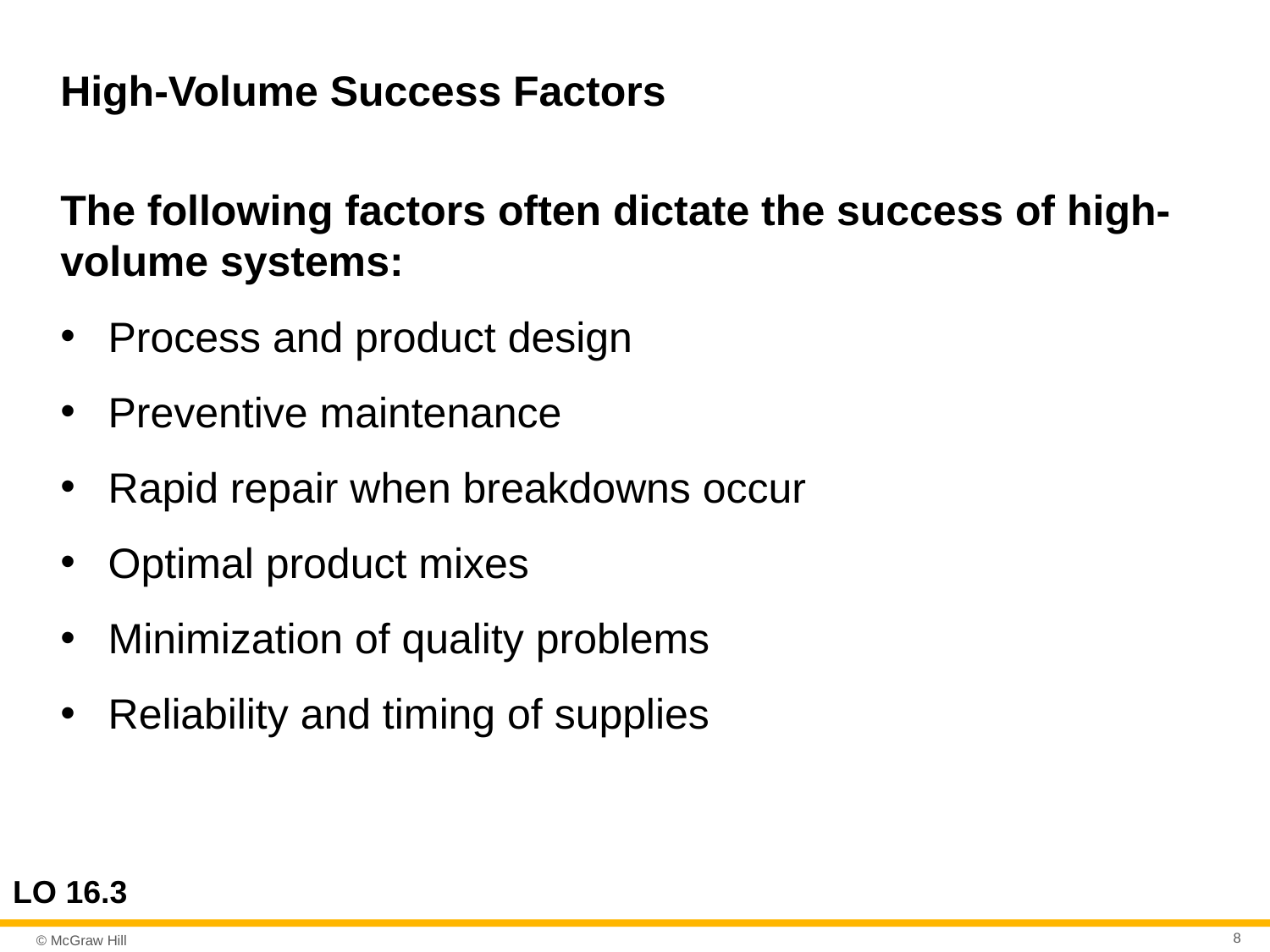

# High-Volume Success Factors
The following factors often dictate the success of high-volume systems:
Process and product design
Preventive maintenance
Rapid repair when breakdowns occur
Optimal product mixes
Minimization of quality problems
Reliability and timing of supplies
LO 16.3